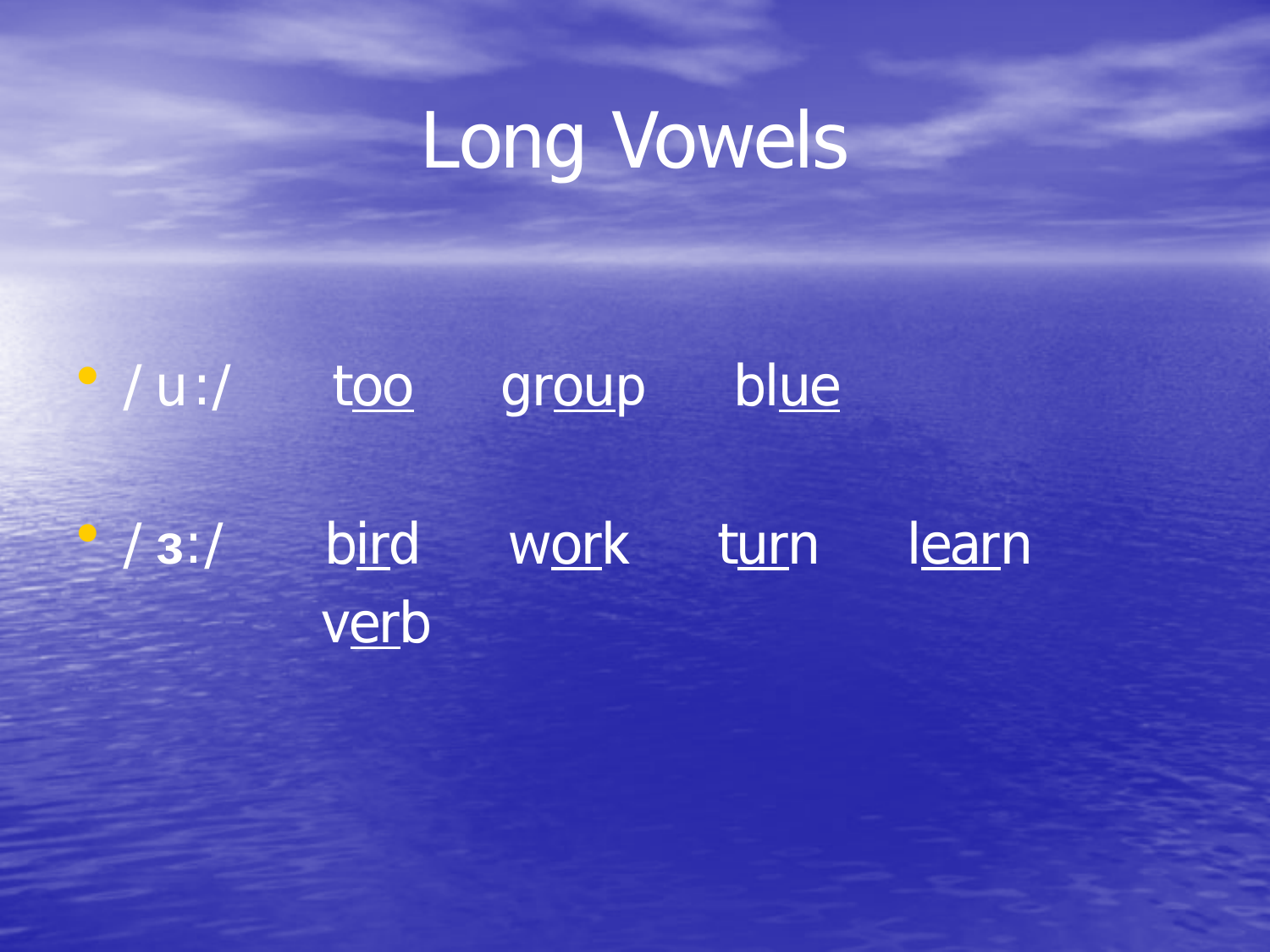

# Long Vowels

/u:/     too     group     blue

/ɜ:/     bird     work     turn     learn
              verb